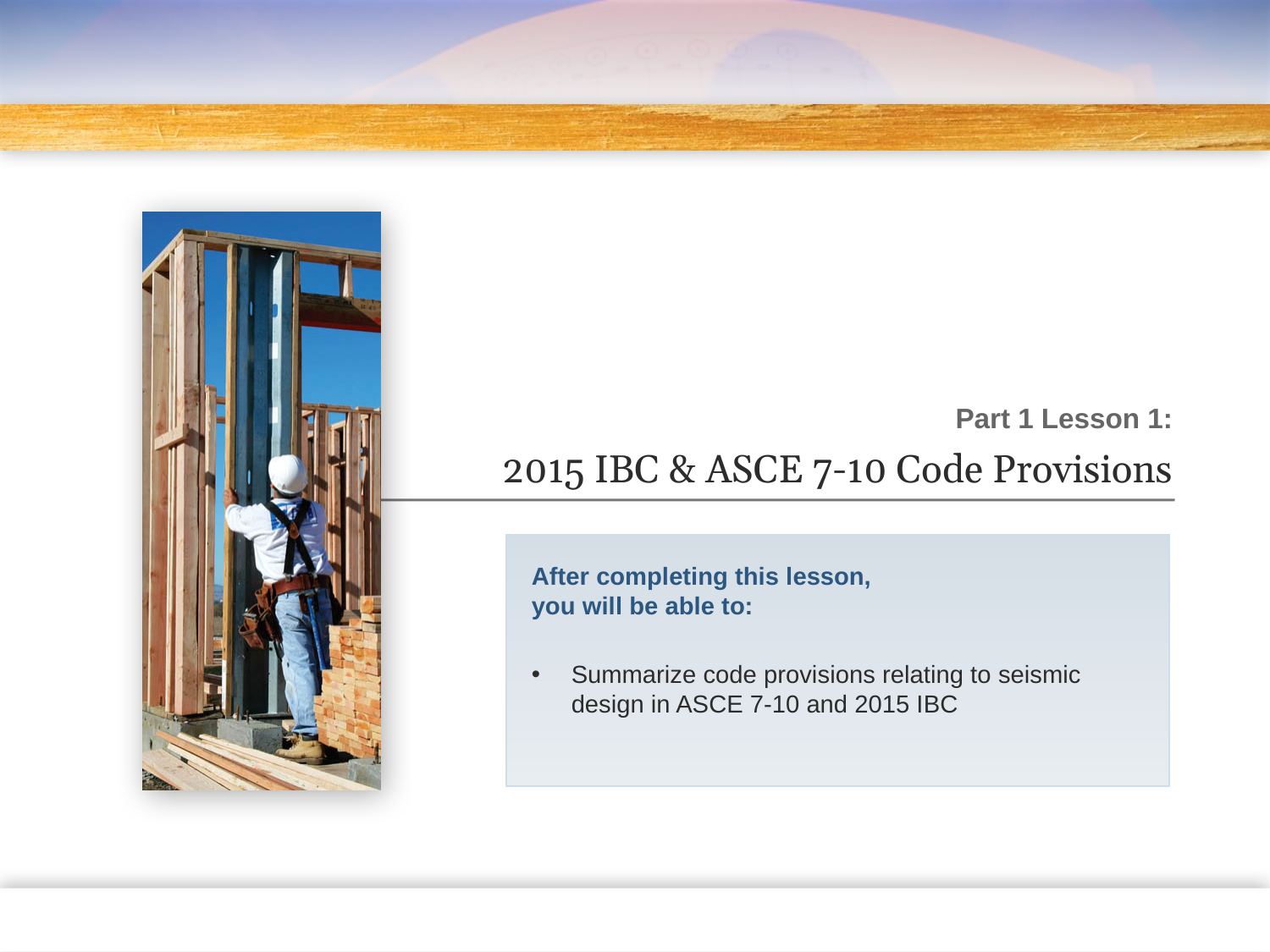

Part 1 Lesson 1:
2015 IBC & ASCE 7-10 Code Provisions
After completing this lesson,
you will be able to:

Summarize code provisions relating to seismic design in ASCE 7-10 and 2015 IBC